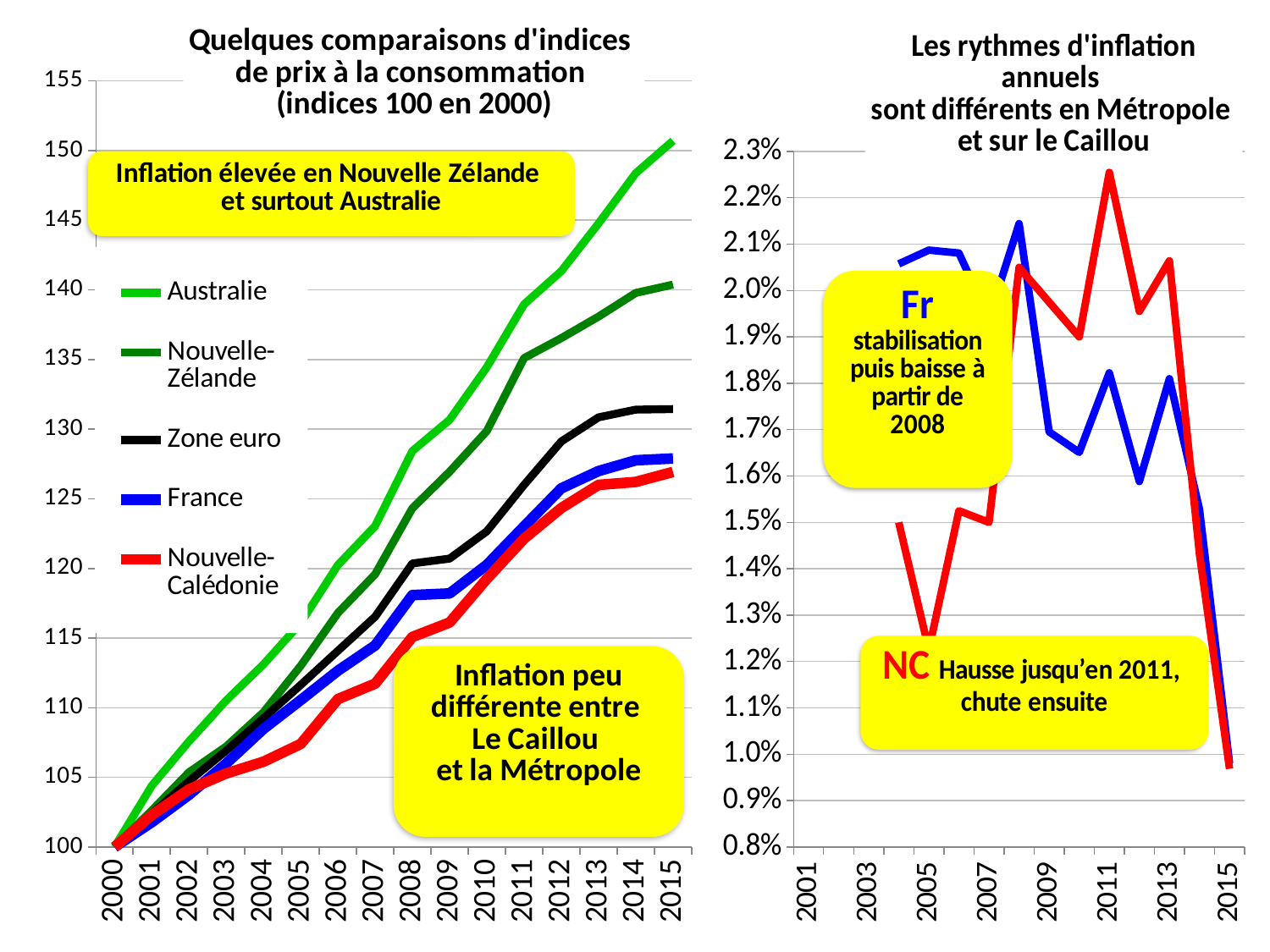

### Chart: Quelques comparaisons d'indices
de prix à la consommation
(indices 100 en 2000)

| Category | Australie | Nouvelle-Zélande | Zone euro | France | Nouvelle-Calédonie |
|---|---|---|---|---|---|
| 2000 | 100.0 | 100.0 | 100.0 | 100.0 | 100.0 |
| 2001 | 104.407 | 102.626 | 102.397623477568 | 101.7807133908173 | 102.3 |
| 2002 | 107.59036943 | 105.37329802 | 104.7294709762129 | 103.7530400176874 | 104.1414 |
| 2003 | 110.5286624191333 | 107.2215456672708 | 106.9268876607279 | 106.0035743238264 | 105.2869554 |
| 2004 | 113.1172436929894 | 109.6769190630513 | 109.2579916189716 | 108.4862554351832 | 106.1292510432 |
| 2005 | 116.0899648572412 | 113.0078070949961 | 111.6396757711507 | 110.5470189402314 | 107.4028020557184 |
| 2006 | 120.2517900973732 | 116.8105198037427 | 114.0925423026843 | 112.661213059179 | 110.6248861173899 |
| 2007 | 123.0500492529391 | 119.5859377542797 | 116.5343768883907 | 114.4714054093891 | 111.7311349785638 |
| 2008 | 128.4359499087403 | 124.3203450299716 | 120.3582806049865 | 118.0871840224041 | 115.0830690279208 |
| 2009 | 130.6745885156496 | 126.9509635308058 | 120.7088246174008 | 118.208784729899 | 116.118816649172 |
| 2010 | 134.452390869637 | 129.873374711285 | 122.6683898869818 | 120.2603360601374 | 119.2540246986997 |
| 2011 | 138.9646131072221 | 135.1046742446555 | 125.9963782921845 | 123.0184611983197 | 122.1399720964082 |
| 2012 | 141.3436872836177 | 136.5367837916477 | 129.1186018040132 | 125.7498710295526 | 124.3384915941435 |
| 2013 | 144.7712717002455 | 138.0851109198462 | 130.8539045443465 | 126.9953570638959 | 126.0001059818107 |
| 2014 | 148.3746286528646 | 139.780796081942 | 131.405777273104 | 127.7673373129996 | 126.211759597833 |
| 2015 | 150.7011428301415 | 140.3818535050942 | 131.4438712495795 | 127.8986248724194 | 126.9318079612985 |

### Chart: Les rythmes d'inflation annuels
sont différents en Métropole
et sur le Caillou

| Category | France | Nouvelle-Calédonie |
|---|---|---|
| 2001 | 0.0178071339081731 | 0.023 |
| 2002 | 0.0193781961352224 | 0.018 |
| 2003 | 0.0216912613428513 | 0.011 |
| 2004 | 0.0234207301705933 | 0.008 |
| 2005 | 0.0189956183553543 | 0.012 |
| 2006 | 0.019124840626328 | 0.03 |
| 2007 | 0.0160675737554792 | 0.01 |
| 2008 | 0.0315867408116788 | 0.03 |
| 2009 | 0.00102975363924207 | 0.009 |
| 2010 | 0.0173553203759438 | 0.027 |
| 2011 | 0.0229346202458898 | 0.0242 |
| 2012 | 0.0222032514845845 | 0.018 |
| 2013 | 0.00990447166383656 | 0.0133636363636364 |
| 2014 | 0.00607880687098938 | 0.00167978919043724 |
| 2015 | 0.00102755181551717 | 0.00570508141047998 |